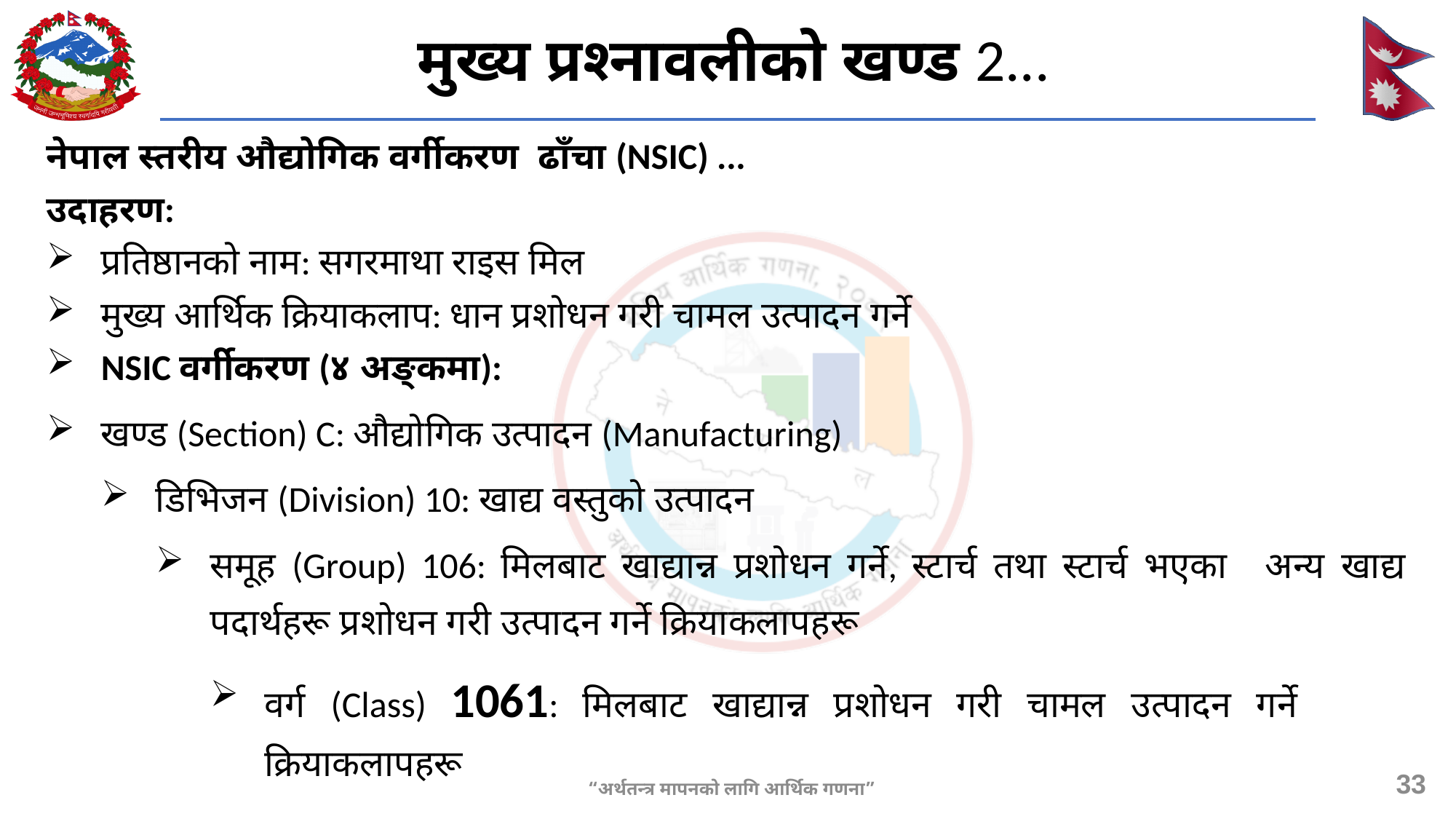

# मुख्य प्रश्नावलीको खण्ड 2...
नेपाल स्तरीय औद्योगिक वर्गीकरण  ढाँचा (NSIC) ...
उदाहरण:
प्रतिष्ठानको नाम: सगरमाथा राइस मिल
मुख्य आर्थिक क्रियाकलाप: धान प्रशोधन गरी चामल उत्पादन गर्ने
NSIC वर्गीकरण (४ अङ्कमा):
खण्ड (Section) C: औद्योगिक उत्पादन (Manufacturing)
डिभिजन (Division) 10: खाद्य वस्तुको उत्पादन
समूह (Group) 106: मिलबाट खाद्यान्न प्रशोधन गर्ने, स्टार्च तथा स्टार्च भएका 	अन्य खाद्य पदार्थहरू प्रशोधन गरी उत्पादन गर्ने क्रियाकलापहरू
वर्ग (Class) 1061: मिलबाट खाद्यान्न प्रशोधन गरी चामल उत्पादन गर्ने 	क्रियाकलापहरू
33
“अर्थतन्त्र मापनको लागि आर्थिक गणना”